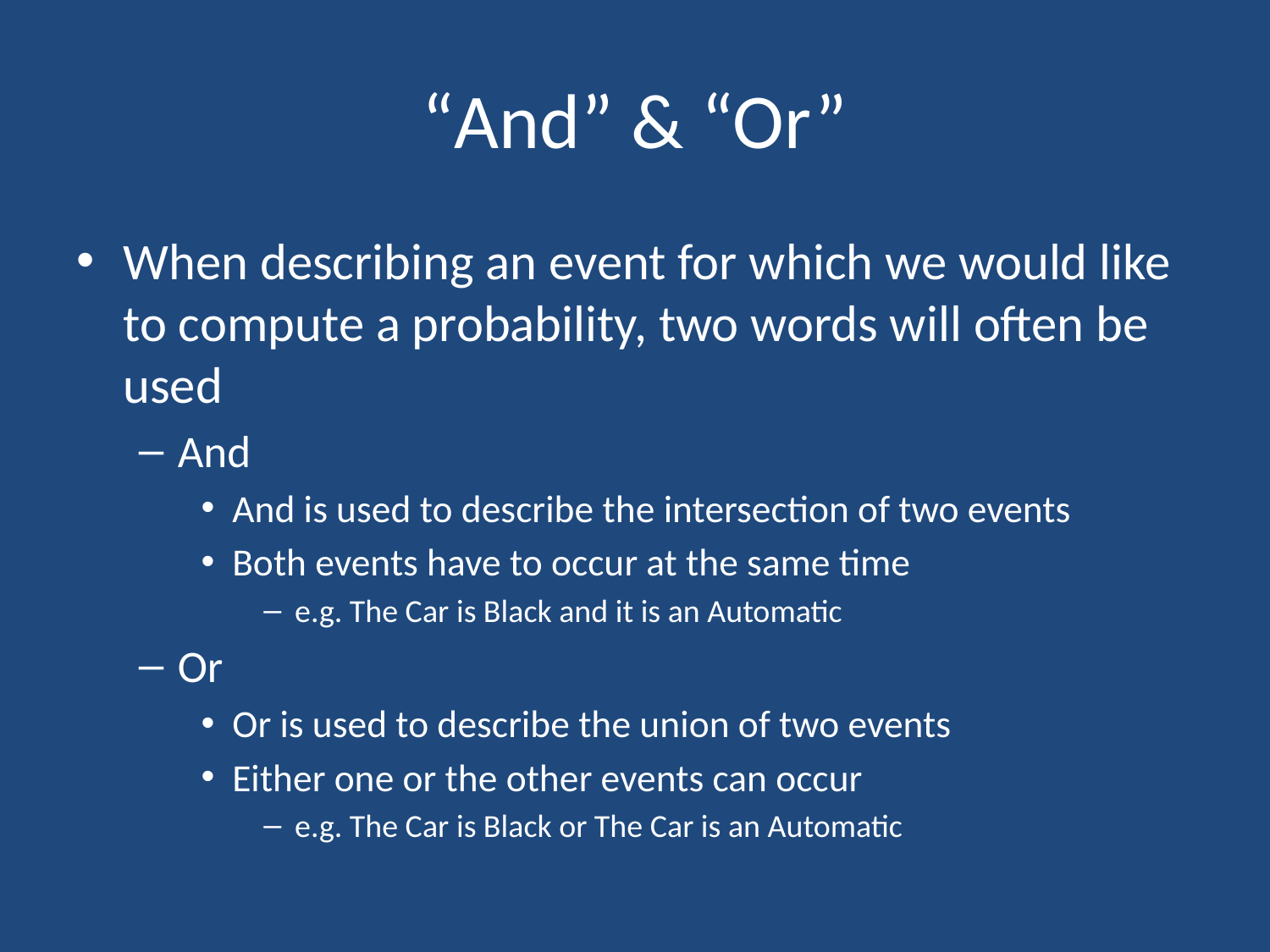

# “And” & “Or”
When describing an event for which we would like to compute a probability, two words will often be used
And
And is used to describe the intersection of two events
Both events have to occur at the same time
e.g. The Car is Black and it is an Automatic
Or
Or is used to describe the union of two events
Either one or the other events can occur
e.g. The Car is Black or The Car is an Automatic